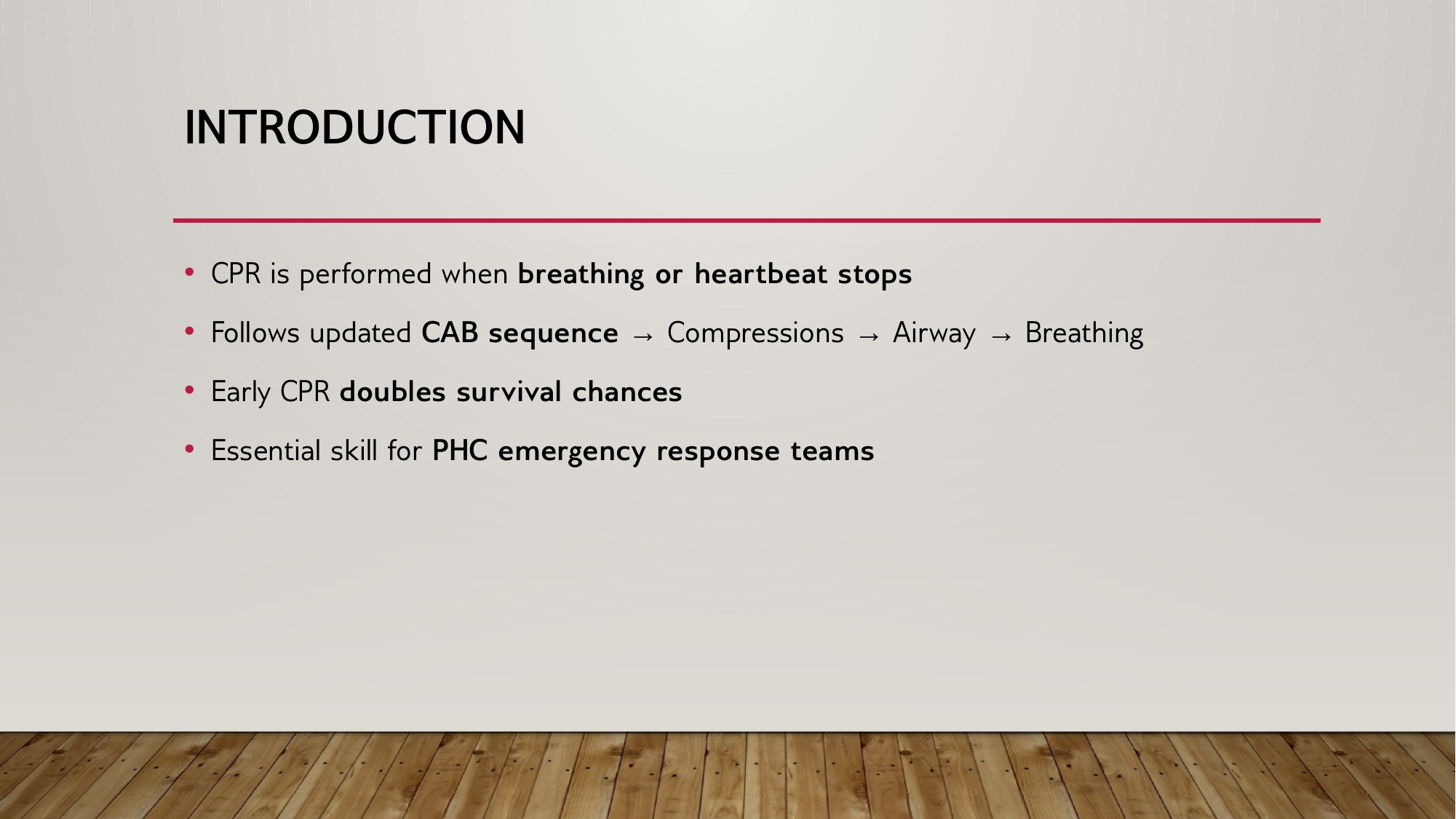

# Introduction
CPR is performed when breathing or heartbeat stops
Follows updated CAB sequence → Compressions → Airway → Breathing
Early CPR doubles survival chances
Essential skill for PHC emergency response teams